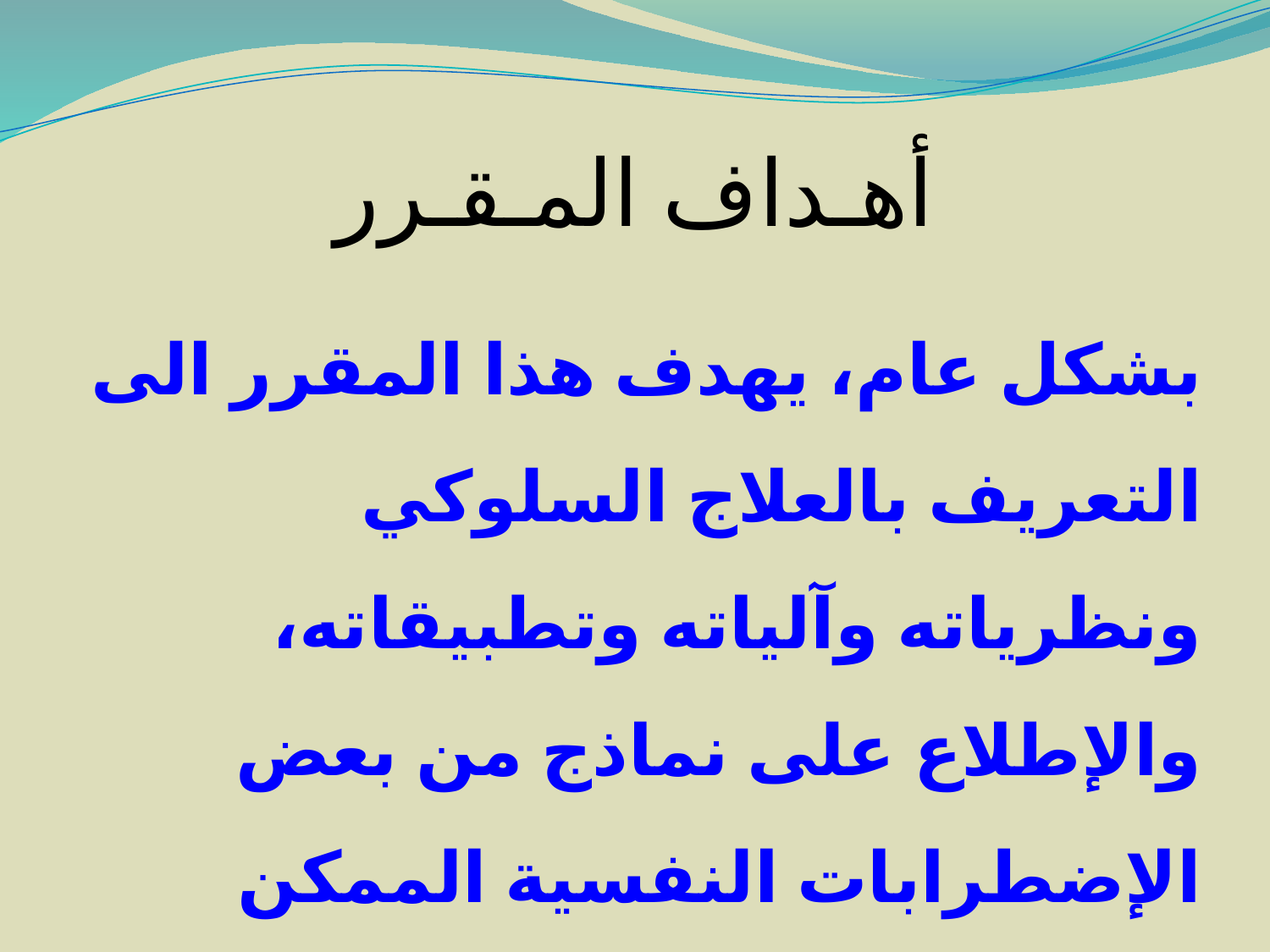

# أهـداف المـقـرر
بشكل عام، يهدف هذا المقرر الى التعريف بالعلاج السلوكي ونظرياته وآلياته وتطبيقاته، والإطلاع على نماذج من بعض الإضطرابات النفسية الممكن علاجها بإستخدام طرق العلاج السلوكي.